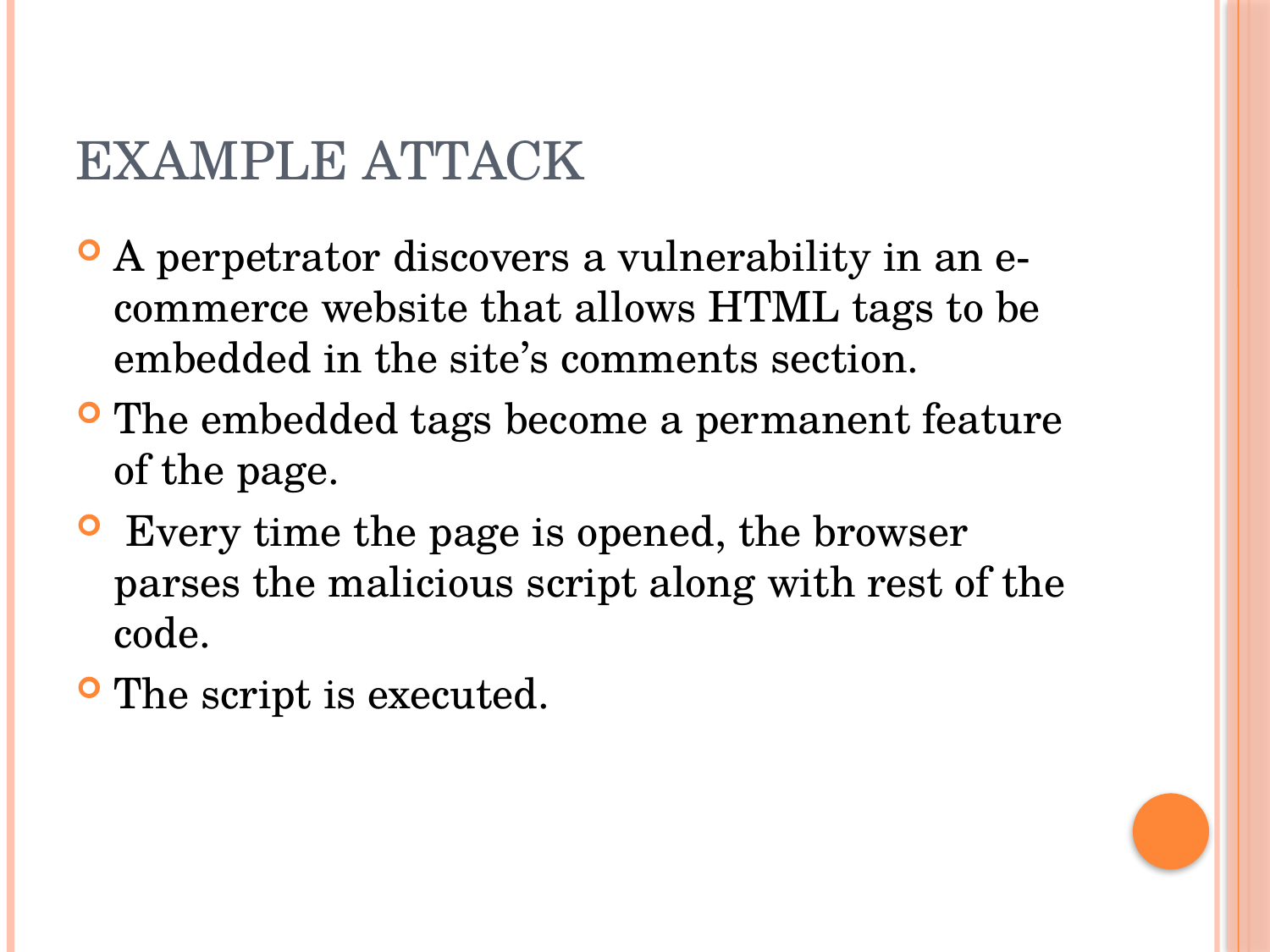

# Example Attack
A perpetrator discovers a vulnerability in an e-commerce website that allows HTML tags to be embedded in the site’s comments section.
The embedded tags become a permanent feature of the page.
 Every time the page is opened, the browser parses the malicious script along with rest of the code.
The script is executed.